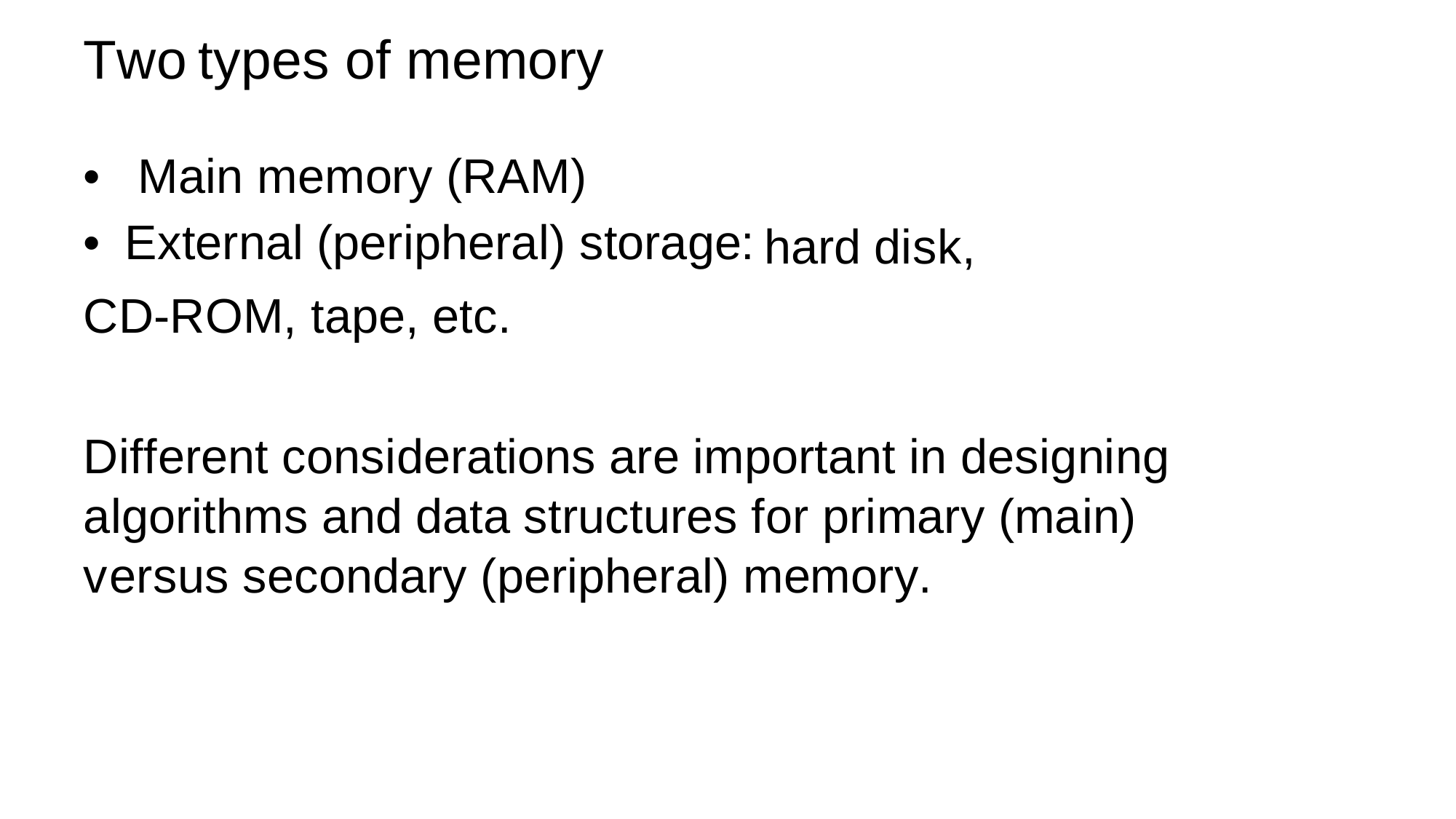

Two
types of memory
•
•
Main memory (RAM)
External (peripheral) storage:
hard disk,
CD-ROM, tape, etc.
Different considerations are important in designing
algorithms and data structures for primary (main) versus secondary (peripheral) memory.